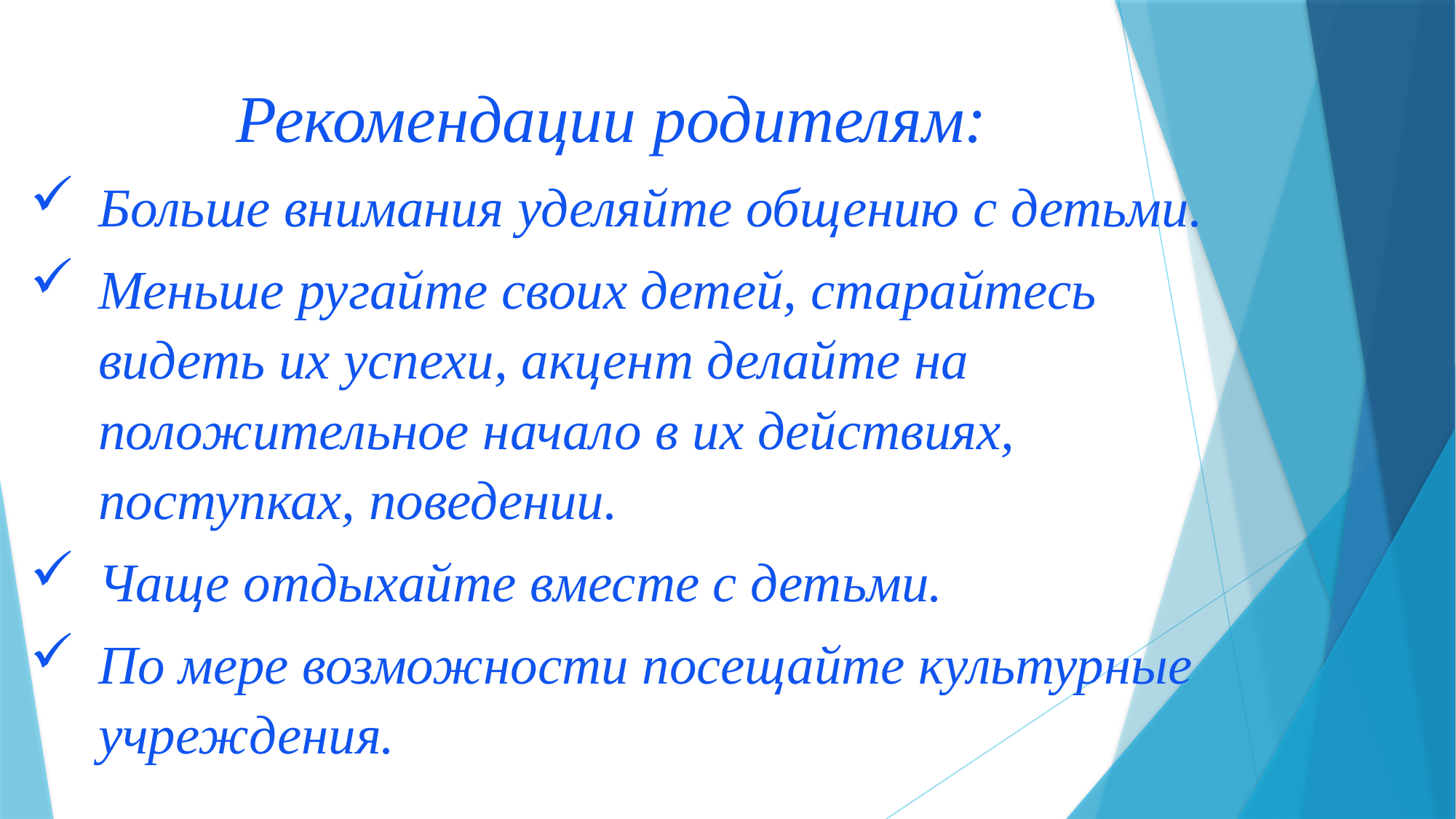

Рекомендации родителям:
Больше внимания уделяйте общению с детьми.
Меньше ругайте своих детей, старайтесь видеть их успехи, акцент делайте на положительное начало в их действиях, поступках, поведении.
Чаще отдыхайте вместе с детьми.
По мере возможности посещайте культурные учреждения.